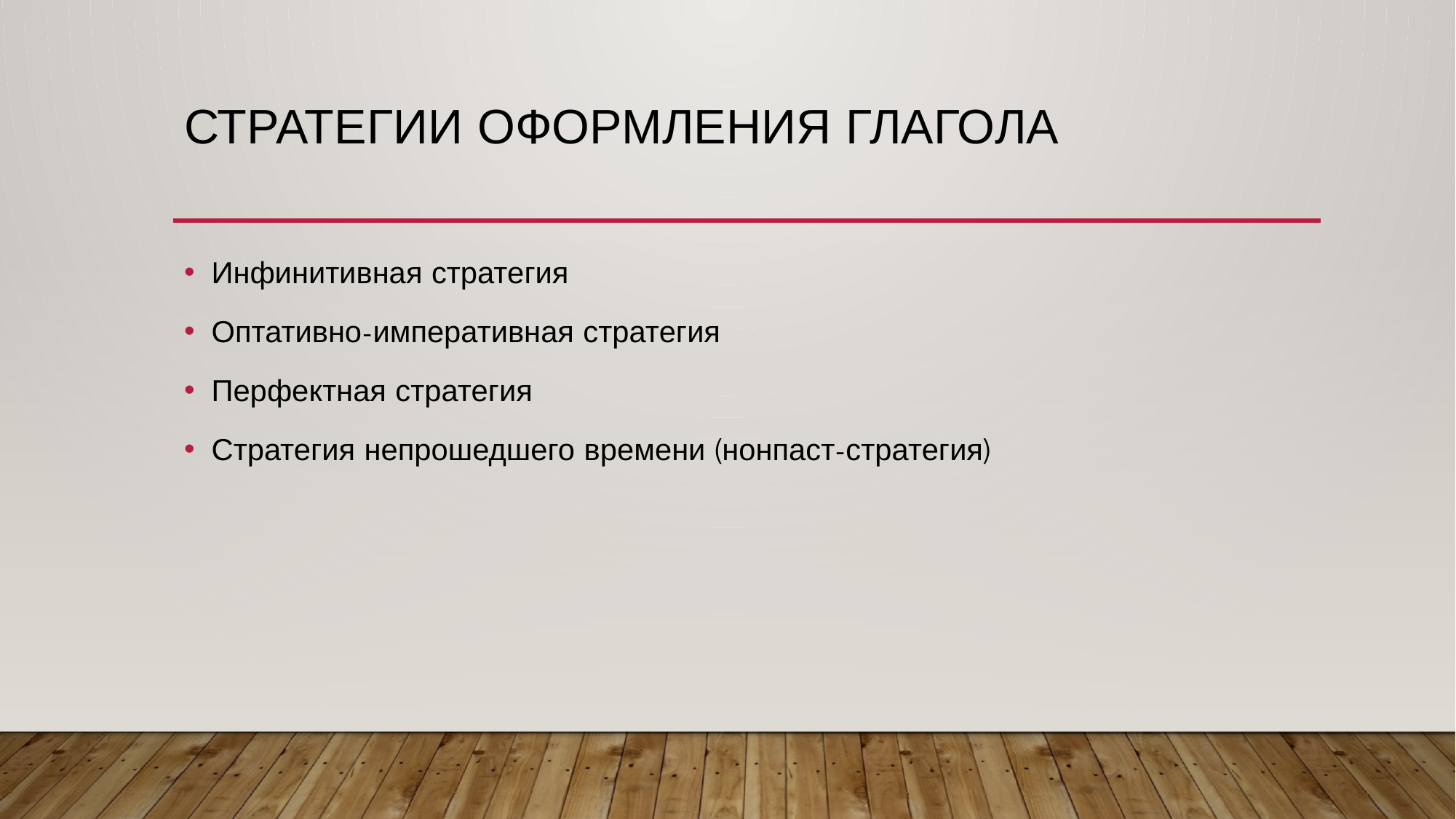

# Стратегии оформления глагола
Инфинитивная стратегия
Оптативно-императивная стратегия
Перфектная стратегия
Стратегия непрошедшего времени (нонпаст-стратегия)